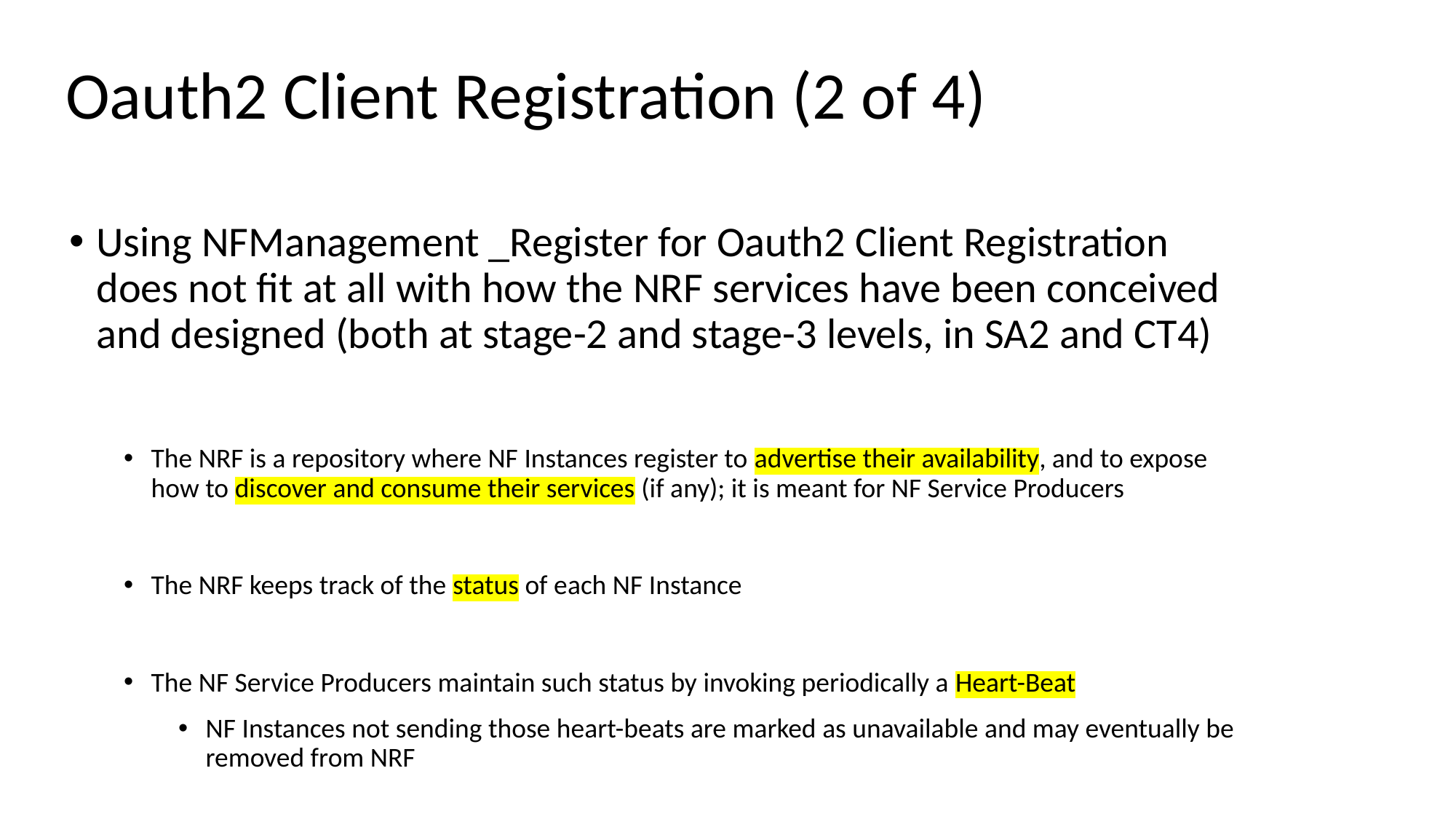

# Oauth2 Client Registration (2 of 4)
Using NFManagement _Register for Oauth2 Client Registration does not fit at all with how the NRF services have been conceived and designed (both at stage-2 and stage-3 levels, in SA2 and CT4)

The NRF is a repository where NF Instances register to advertise their availability, and to expose how to discover and consume their services (if any); it is meant for NF Service Producers

The NRF keeps track of the status of each NF Instance

The NF Service Producers maintain such status by invoking periodically a Heart-Beat
NF Instances not sending those heart-beats are marked as unavailable and may eventually be removed from NRF